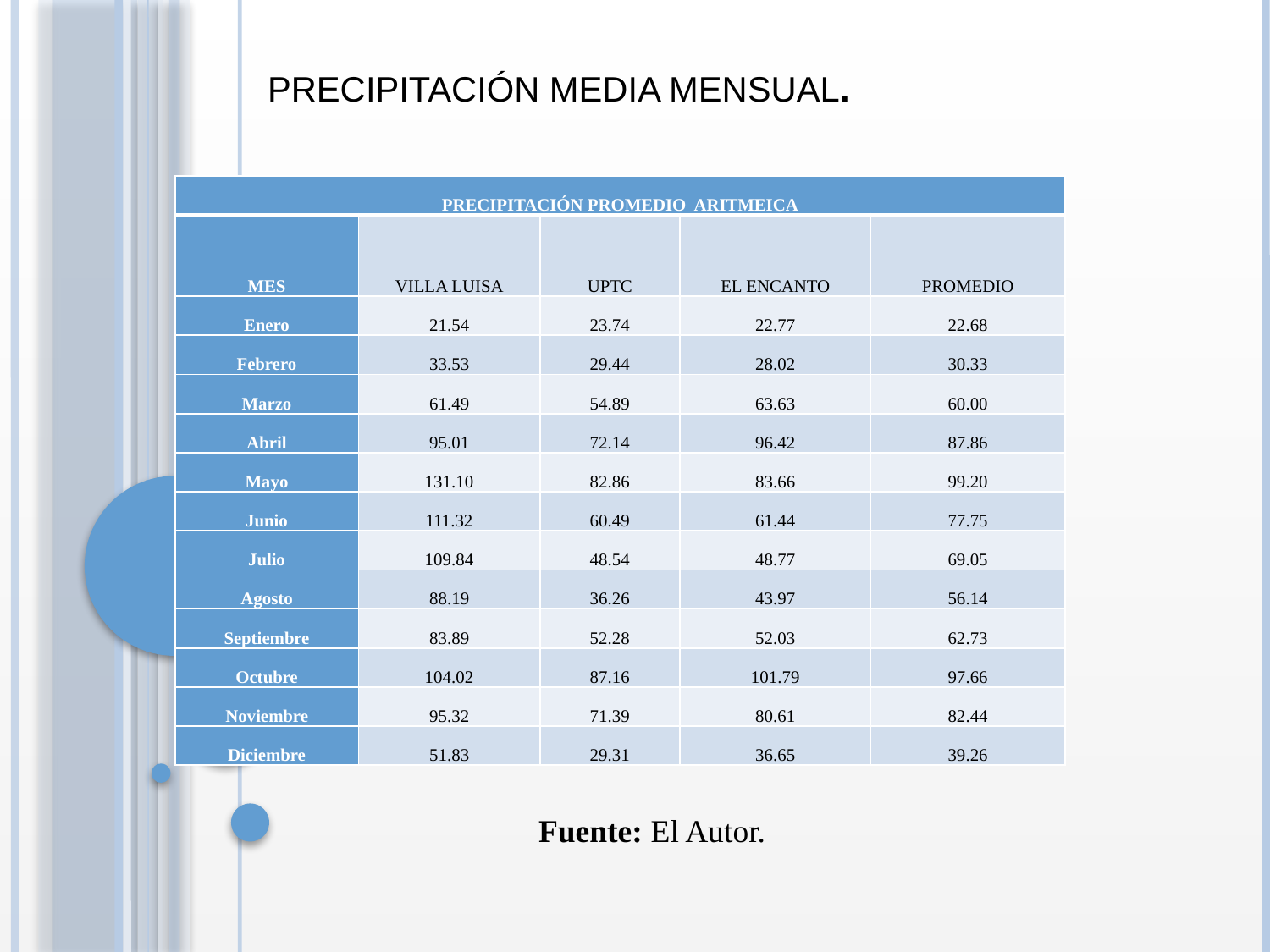

PRECIPITACIÓN MEDIA MENSUAL.
| PRECIPITACIÓN PROMEDIO ARITMEICA |  |  |  |  |
| --- | --- | --- | --- | --- |
| MES | VILLA LUISA | UPTC | EL ENCANTO | PROMEDIO |
| Enero | 21.54 | 23.74 | 22.77 | 22.68 |
| Febrero | 33.53 | 29.44 | 28.02 | 30.33 |
| Marzo | 61.49 | 54.89 | 63.63 | 60.00 |
| Abril | 95.01 | 72.14 | 96.42 | 87.86 |
| Mayo | 131.10 | 82.86 | 83.66 | 99.20 |
| Junio | 111.32 | 60.49 | 61.44 | 77.75 |
| Julio | 109.84 | 48.54 | 48.77 | 69.05 |
| Agosto | 88.19 | 36.26 | 43.97 | 56.14 |
| Septiembre | 83.89 | 52.28 | 52.03 | 62.73 |
| Octubre | 104.02 | 87.16 | 101.79 | 97.66 |
| Noviembre | 95.32 | 71.39 | 80.61 | 82.44 |
| Diciembre | 51.83 | 29.31 | 36.65 | 39.26 |
Fuente: El Autor.